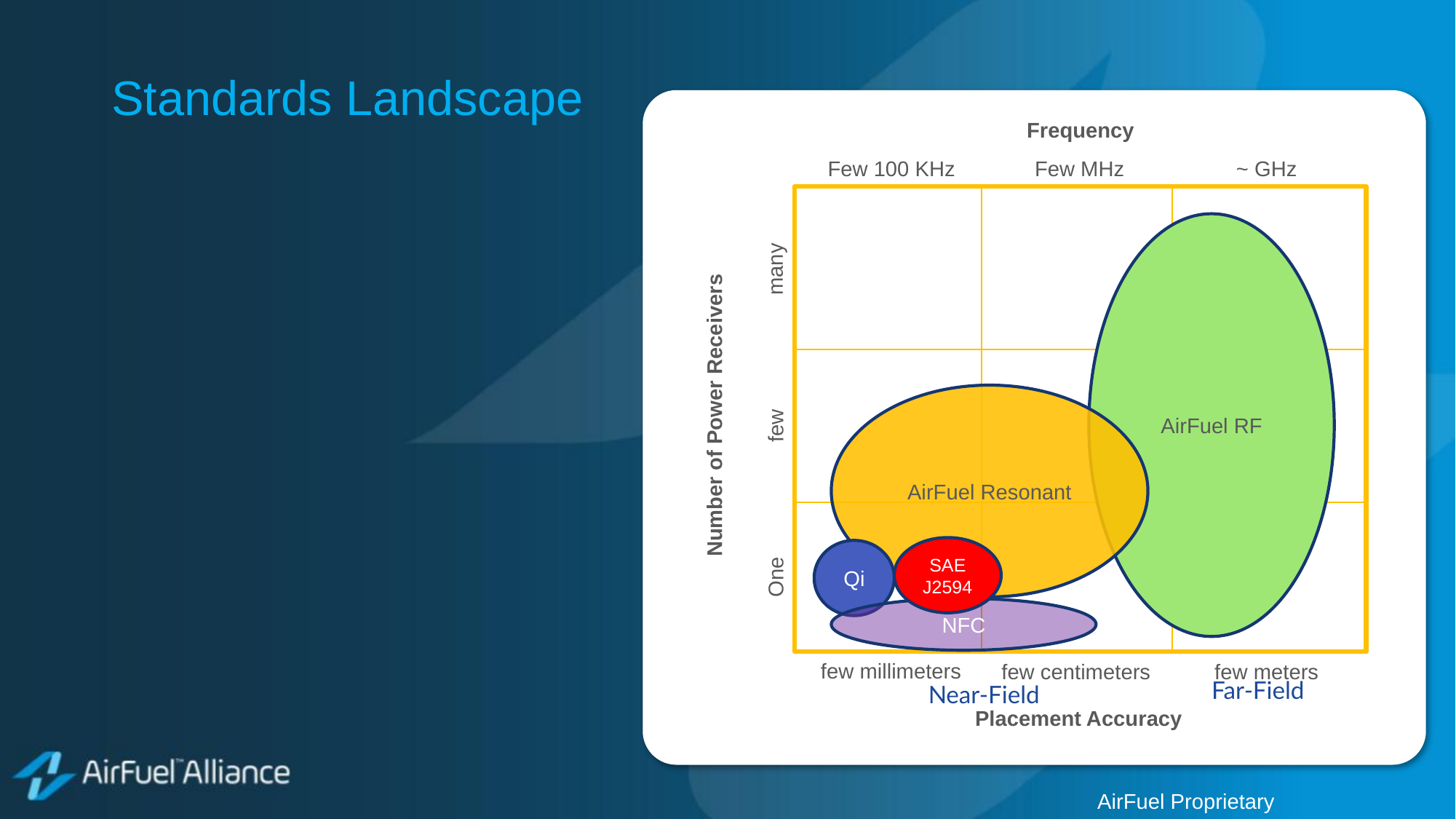

# Standards Landscape

Frequency
Few 100 KHz
Few MHz
~ GHz

AirFuel RF
many
AirFuel Resonant
Number of Power Receivers
few
SAE J2594
Qi
One
NFC
few millimeters
few centimeters
few meters
Placement Accuracy
Far-Field
Near-Field